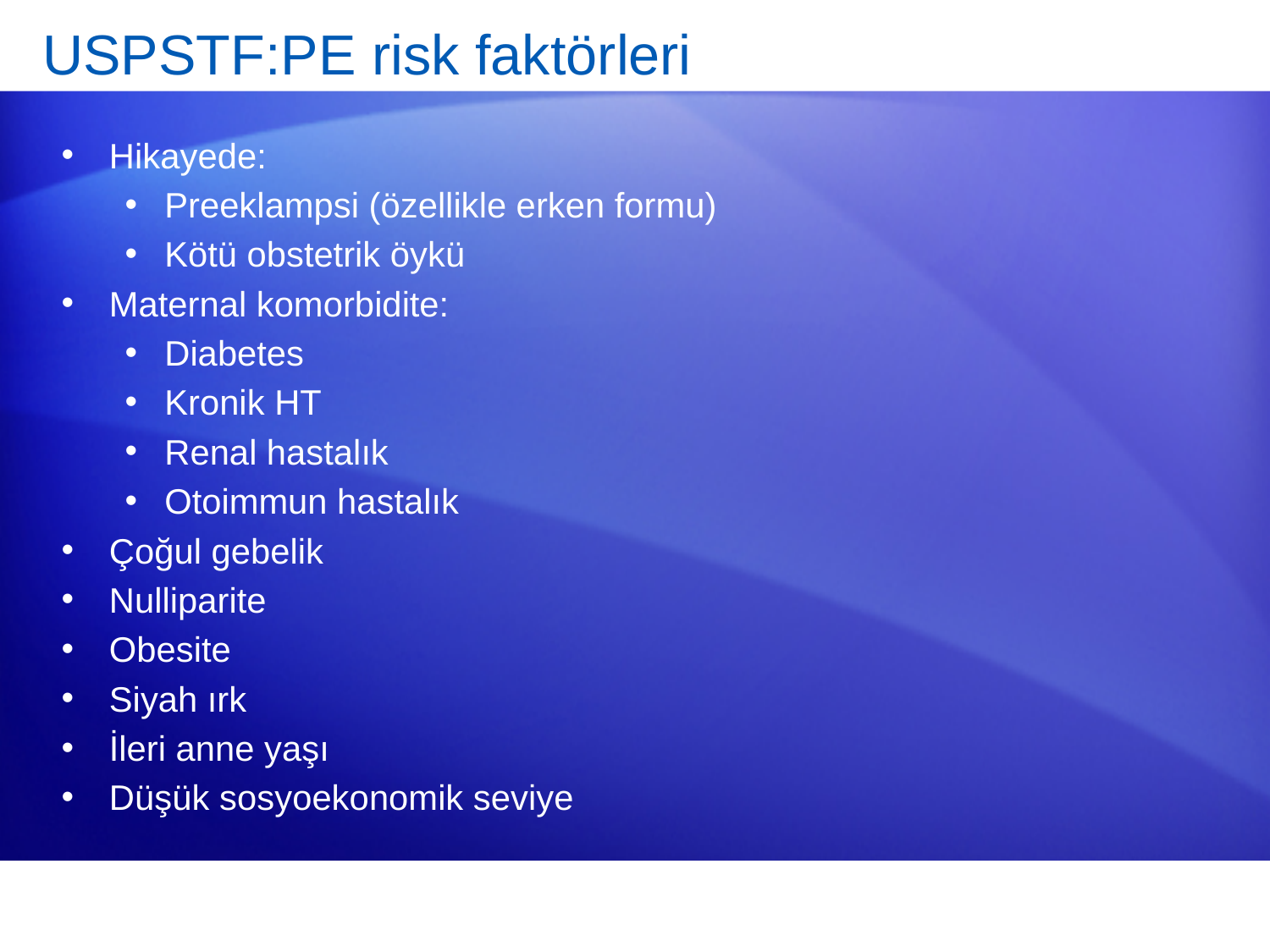

# USPSTF:PE risk faktörleri
Hikayede:
Preeklampsi (özellikle erken formu)
Kötü obstetrik öykü
Maternal komorbidite:
Diabetes
Kronik HT
Renal hastalık
Otoimmun hastalık
Çoğul gebelik
Nulliparite
Obesite
Siyah ırk
İleri anne yaşı
Düşük sosyoekonomik seviye